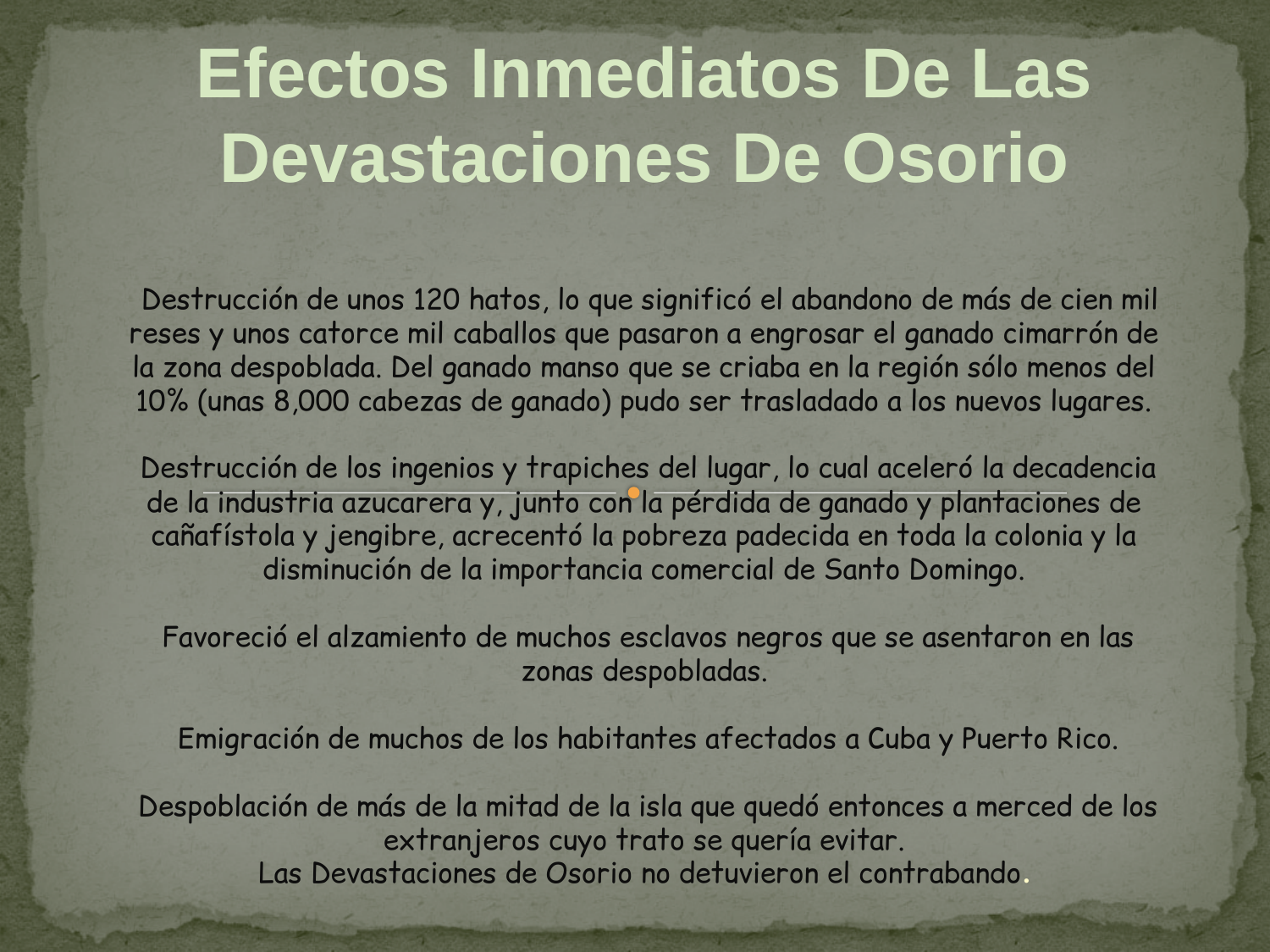

Efectos Inmediatos De Las Devastaciones De Osorio
  Destrucción de unos 120 hatos, lo que significó el abandono de más de cien mil reses y unos catorce mil caballos que pasaron a engrosar el ganado cimarrón de la zona despoblada. Del ganado manso que se criaba en la región sólo menos del 10% (unas 8,000 cabezas de ganado) pudo ser trasladado a los nuevos lugares.
 Destrucción de los ingenios y trapiches del lugar, lo cual aceleró la decadencia de la industria azucarera y, junto con la pérdida de ganado y plantaciones de cañafístola y jengibre, acrecentó la pobreza padecida en toda la colonia y la disminución de la importancia comercial de Santo Domingo.
 Favoreció el alzamiento de muchos esclavos negros que se asentaron en las zonas despobladas.
 Emigración de muchos de los habitantes afectados a Cuba y Puerto Rico.
 Despoblación de más de la mitad de la isla que quedó entonces a merced de los extranjeros cuyo trato se quería evitar.
Las Devastaciones de Osorio no detuvieron el contrabando.